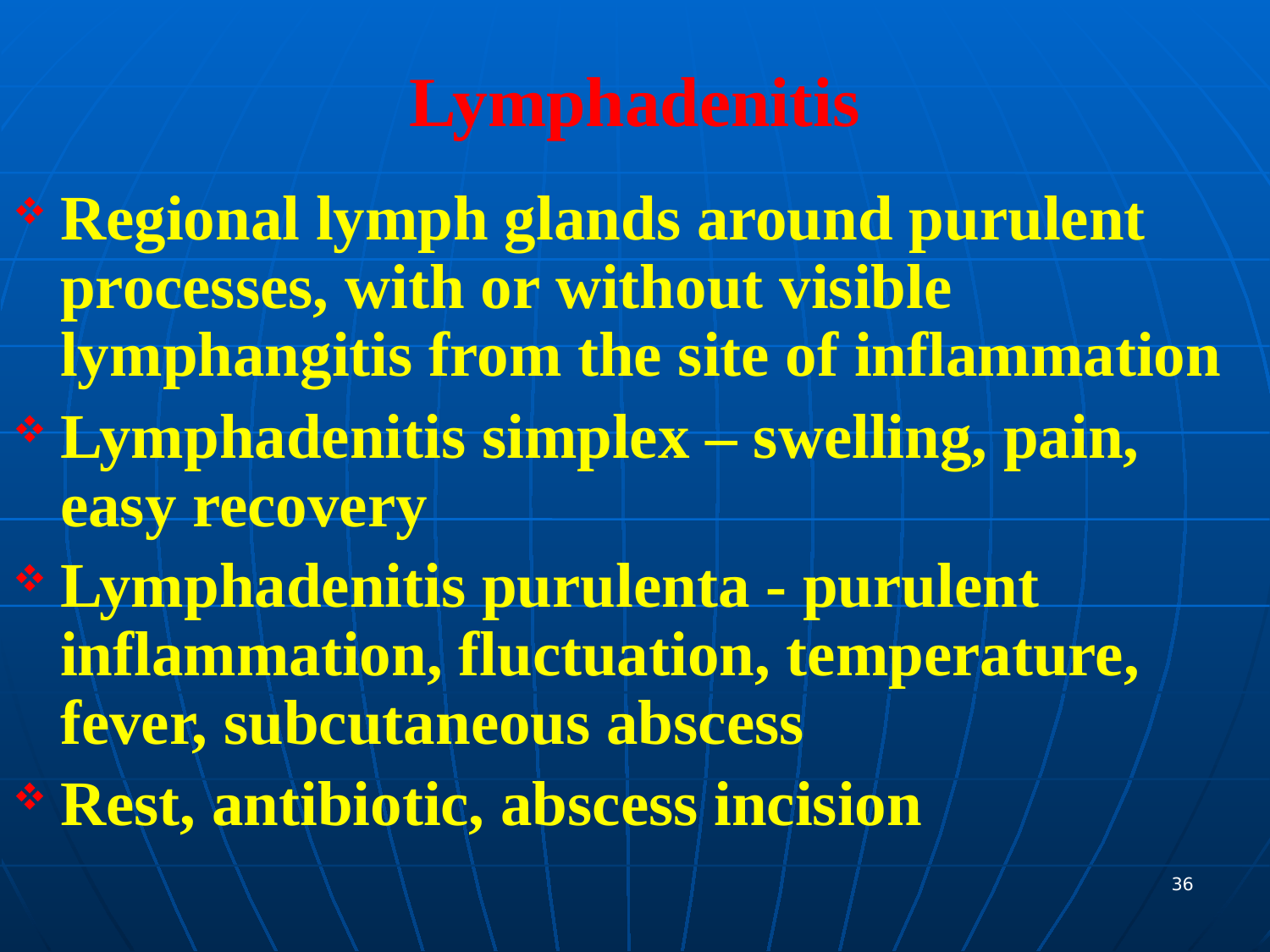

# Lymphadenitis
Regional lymph glands around purulent processes, with or without visible lymphangitis from the site of inflammation
Lymphadenitis simplex – swelling, pain, easy recovery
Lymphadenitis purulenta - purulent inflammation, fluctuation, temperature, fever, subcutaneous abscess
Rest, antibiotic, abscess incision
36